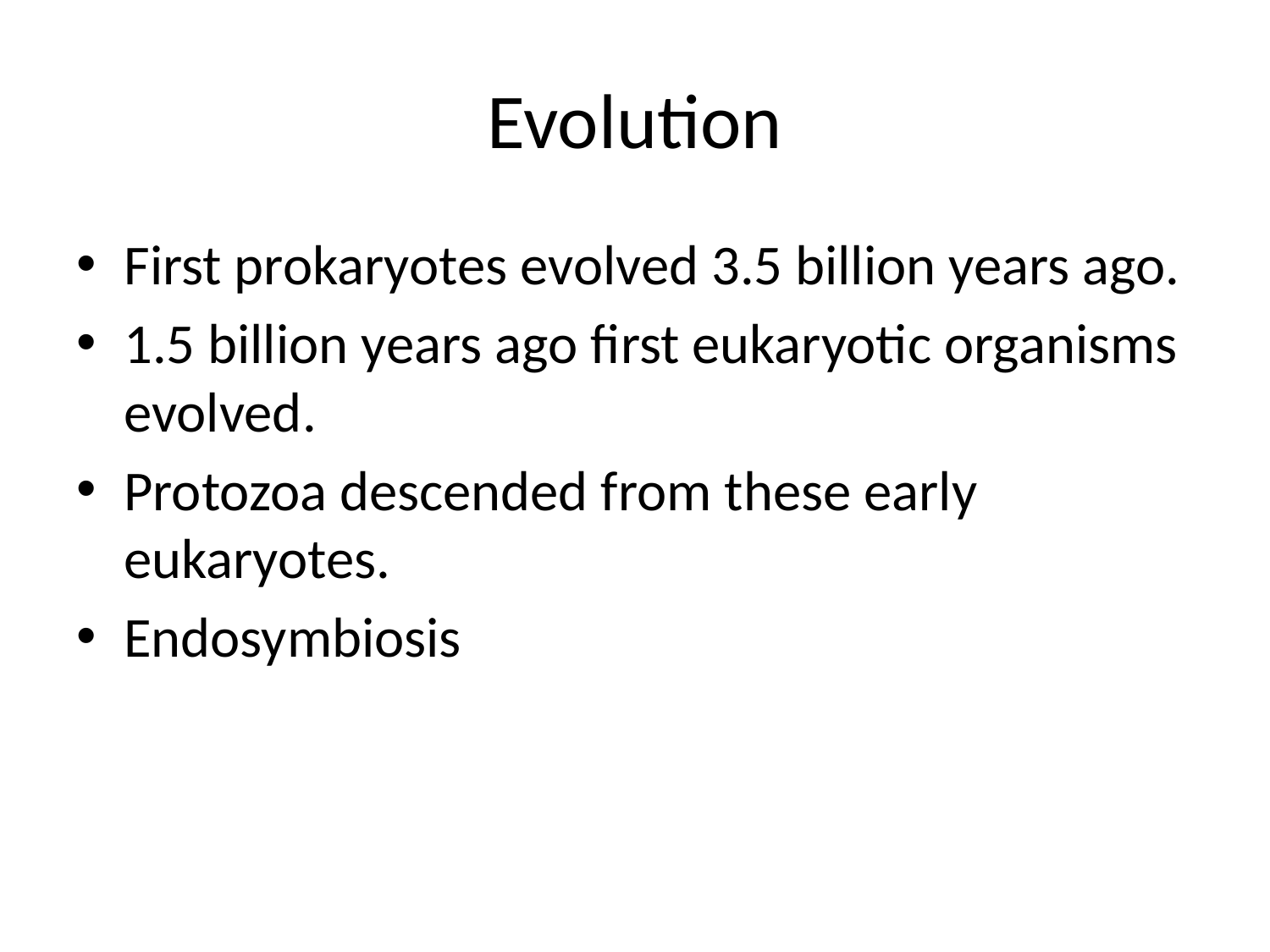

# Evolution
First prokaryotes evolved 3.5 billion years ago.
1.5 billion years ago first eukaryotic organisms evolved.
Protozoa descended from these early eukaryotes.
Endosymbiosis